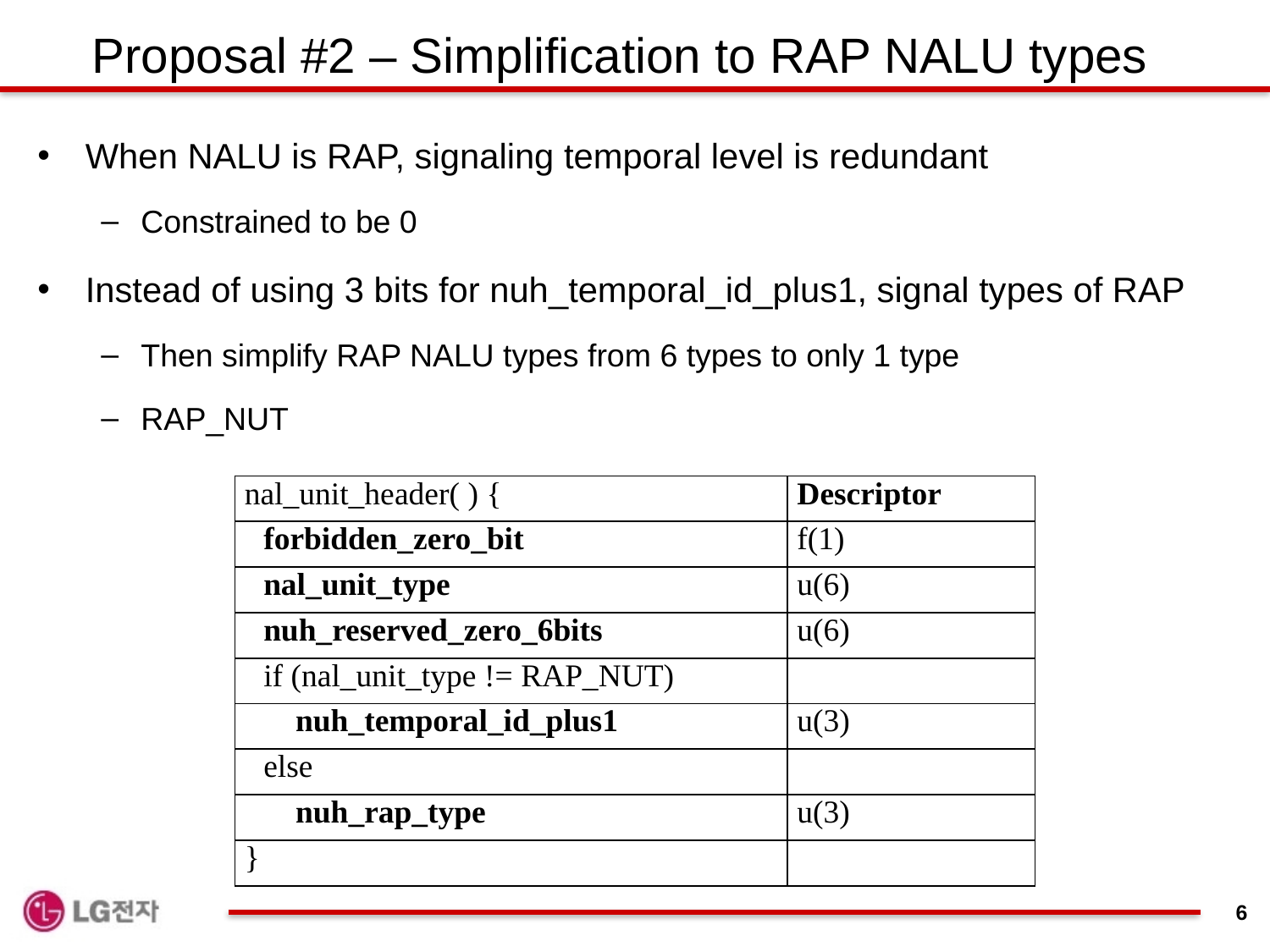

# Proposal #2 – Simplification to RAP NALU types
When NALU is RAP, signaling temporal level is redundant
Constrained to be 0
Instead of using 3 bits for nuh_temporal_id_plus1, signal types of RAP
Then simplify RAP NALU types from 6 types to only 1 type
RAP_NUT
| nal\_unit\_header( ) { | Descriptor |
| --- | --- |
| forbidden\_zero\_bit | f(1) |
| nal\_unit\_type | u(6) |
| nuh\_reserved\_zero\_6bits | u(6) |
| if (nal\_unit\_type != RAP\_NUT) |  |
| nuh\_temporal\_id\_plus1 | u(3) |
| else |  |
| nuh\_rap\_type | u(3) |
| } |  |
6